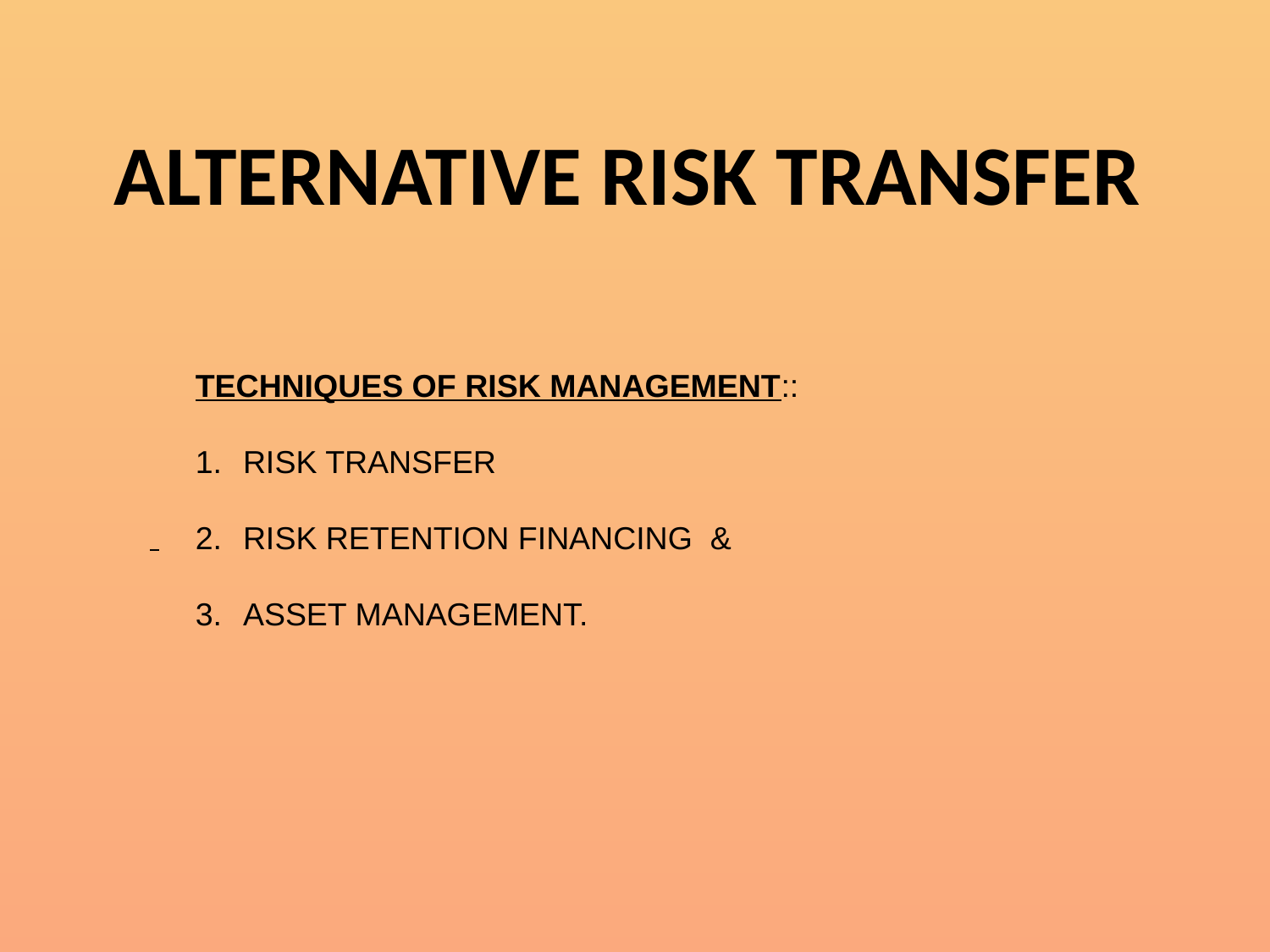

ALTERNATIVE RISK TRANSFER

TECHNIQUES OF RISK MANAGEMENT::

RISK TRANSFER

RISK RETENTION FINANCING  &

ASSET MANAGEMENT.